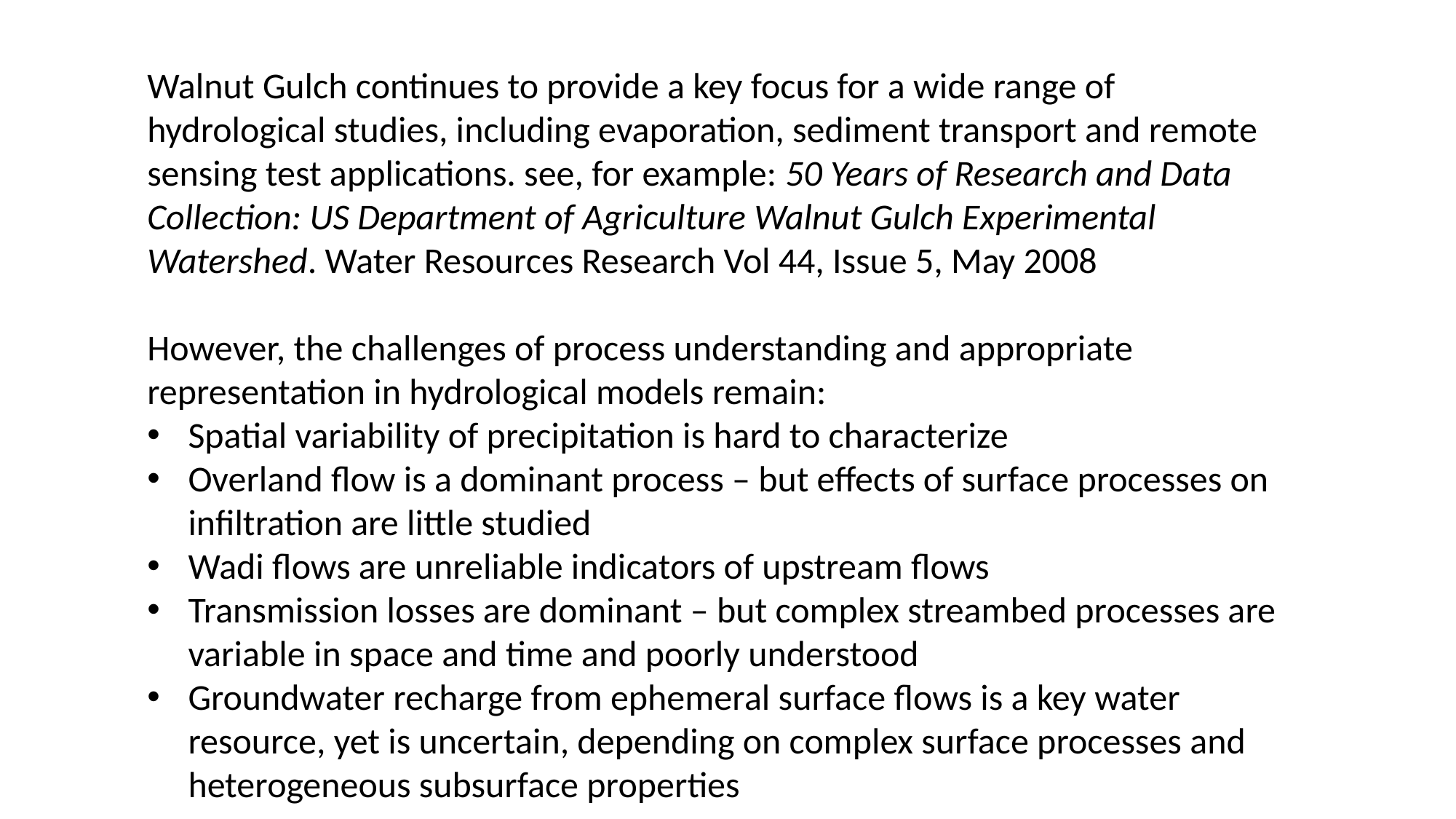

Walnut Gulch continues to provide a key focus for a wide range of hydrological studies, including evaporation, sediment transport and remote sensing test applications. see, for example: 50 Years of Research and Data Collection: US Department of Agriculture Walnut Gulch Experimental Watershed. Water Resources Research Vol 44, Issue 5, May 2008

However, the challenges of process understanding and appropriate representation in hydrological models remain:
Spatial variability of precipitation is hard to characterize
Overland flow is a dominant process – but effects of surface processes on infiltration are little studied
Wadi flows are unreliable indicators of upstream flows
Transmission losses are dominant – but complex streambed processes are variable in space and time and poorly understood
Groundwater recharge from ephemeral surface flows is a key water resource, yet is uncertain, depending on complex surface processes and heterogeneous subsurface properties